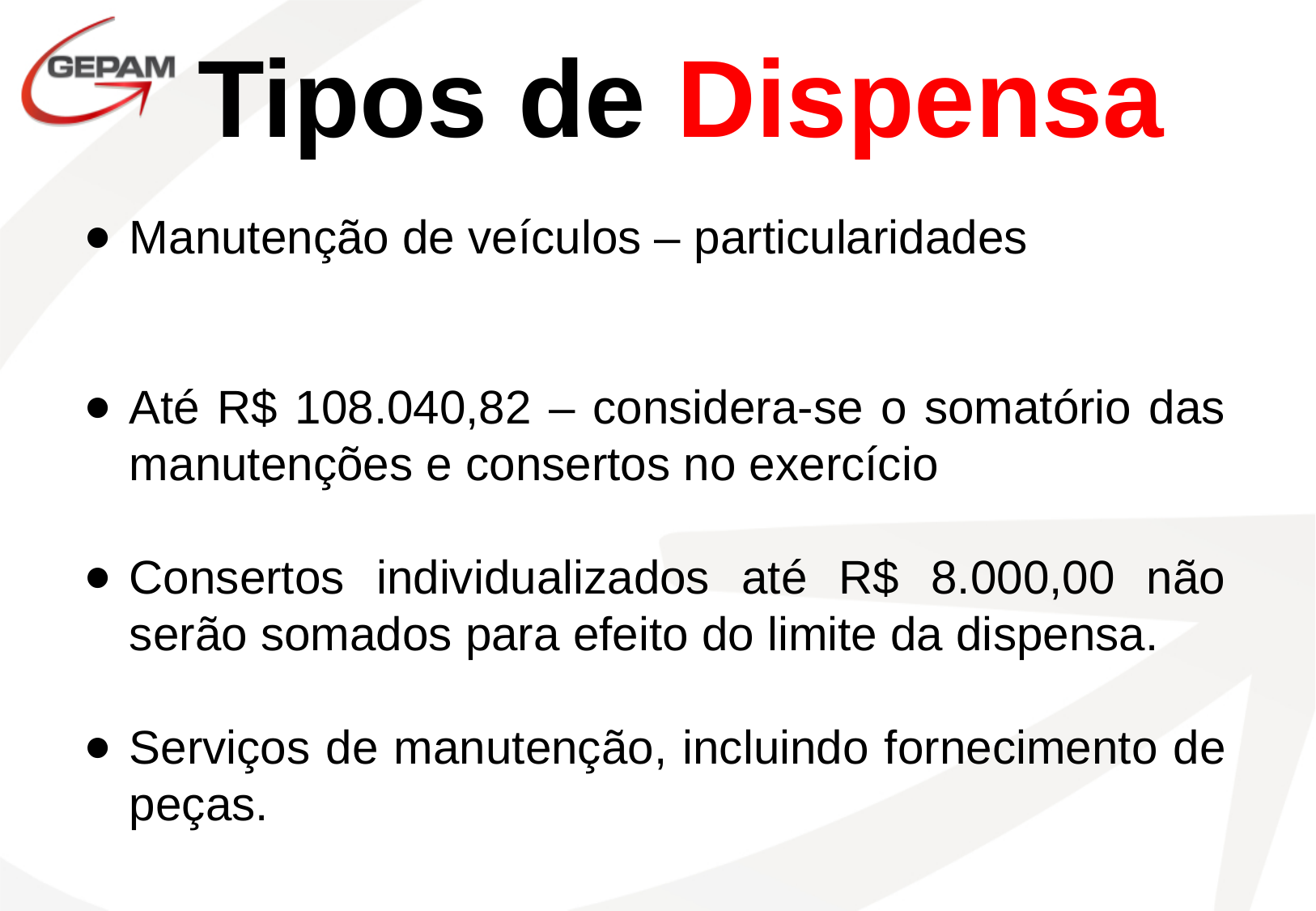

# Tipos de Dispensa
Manutenção de veículos – particularidades

Até R$ 108.040,82 – considera-se o somatório das manutenções e consertos no exercício

Consertos individualizados até R$ 8.000,00 não serão somados para efeito do limite da dispensa.

Serviços de manutenção, incluindo fornecimento de peças.